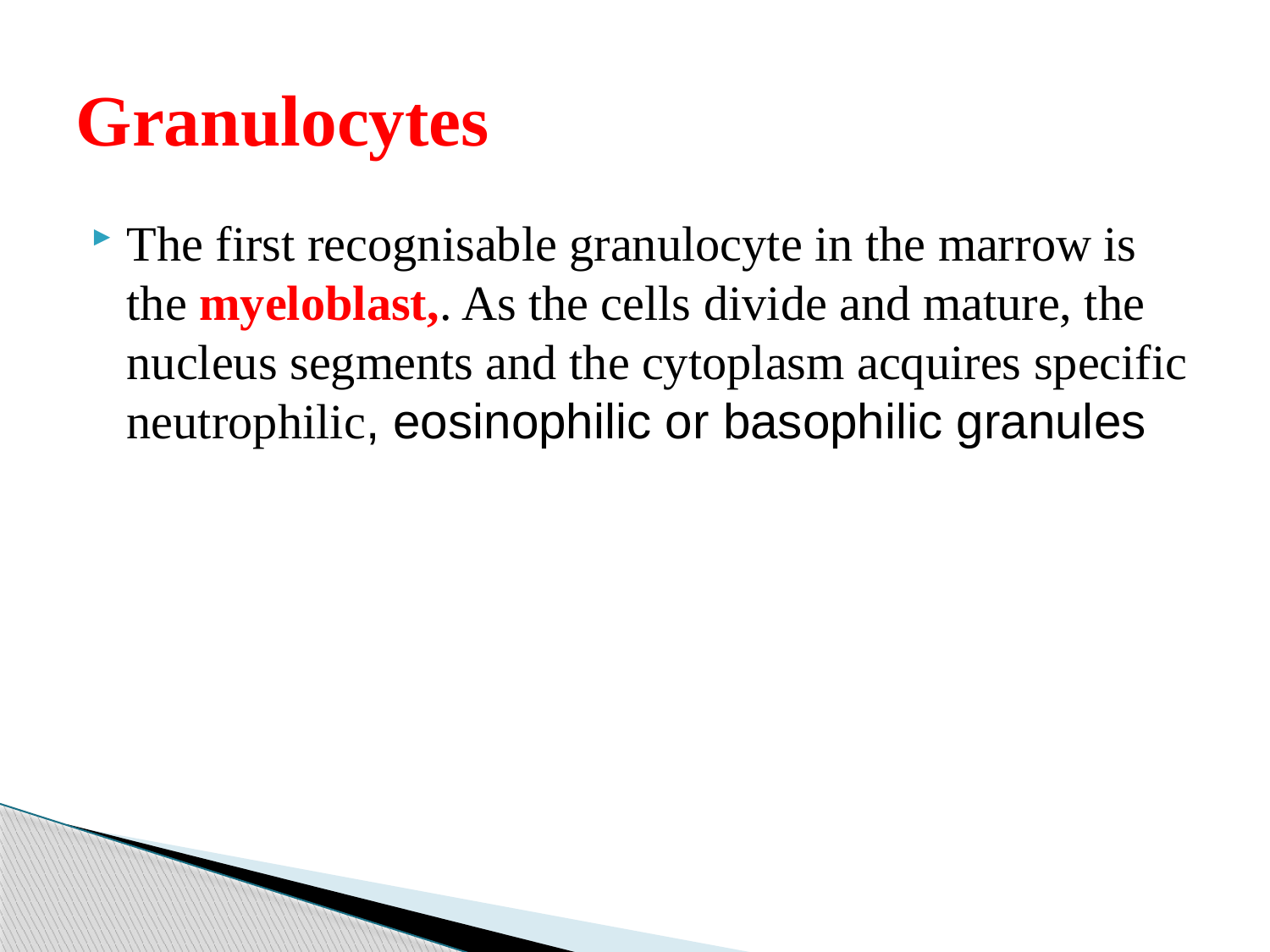

# Granulocytes
The first recognisable granulocyte in the marrow is the myeloblast,. As the cells divide and mature, the nucleus segments and the cytoplasm acquires specific neutrophilic, eosinophilic or basophilic granules